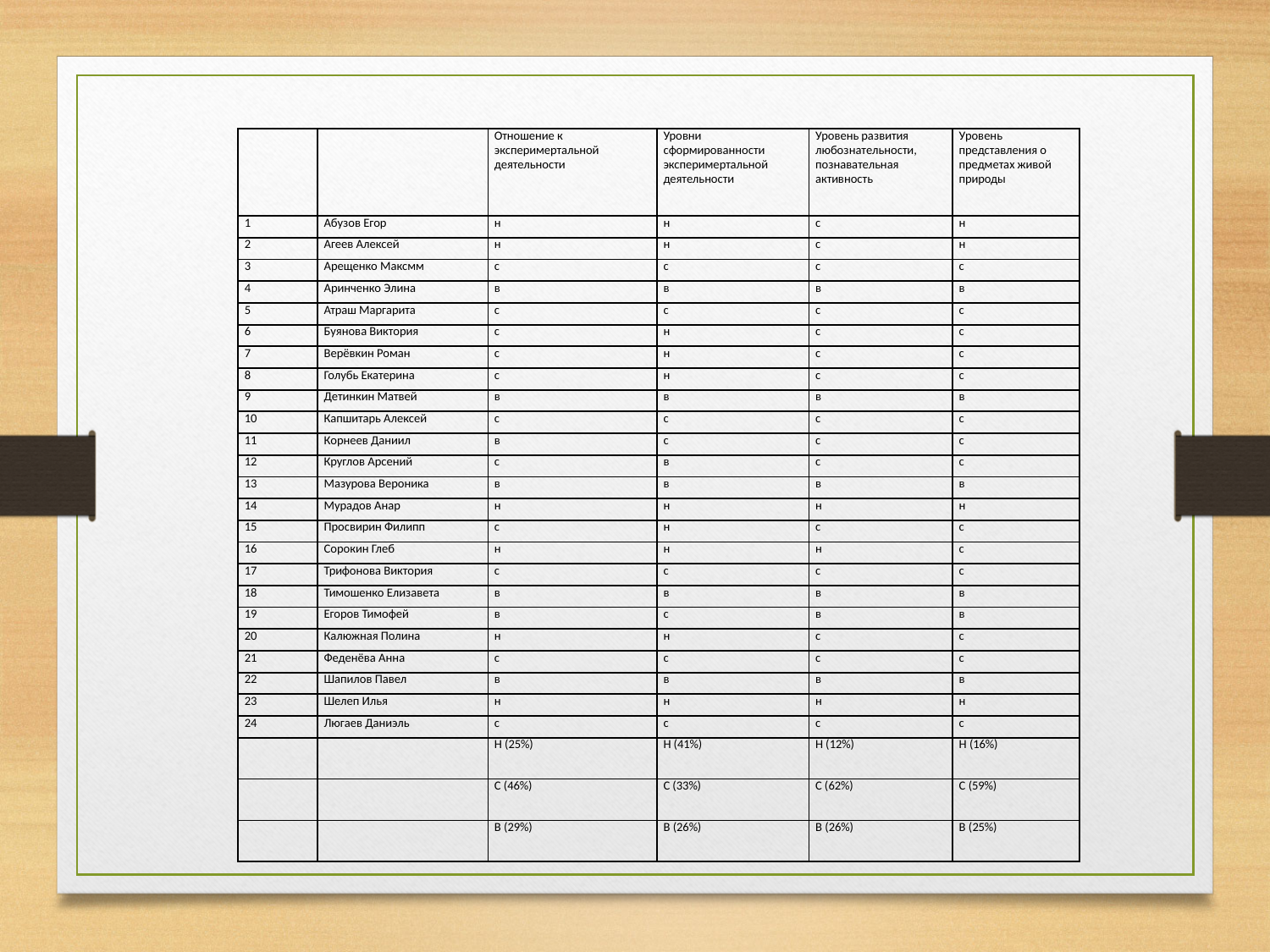

|  |  | Отношение к эксперимертальной деятельности | Уровни сформированности эксперимертальной деятельности | Уровень развития любознательности, познавательная активность | Уровень представления о предметах живой природы |
| --- | --- | --- | --- | --- | --- |
| 1 | Абузов Егор | н | н | с | н |
| 2 | Агеев Алексей | н | н | с | н |
| 3 | Арещенко Максмм | с | с | с | с |
| 4 | Аринченко Элина | в | в | в | в |
| 5 | Атраш Маргарита | с | с | с | с |
| 6 | Буянова Виктория | с | н | с | с |
| 7 | Верёвкин Роман | с | н | с | с |
| 8 | Голубь Екатерина | с | н | с | с |
| 9 | Детинкин Матвей | в | в | в | в |
| 10 | Капшитарь Алексей | с | с | с | с |
| 11 | Корнеев Даниил | в | с | с | с |
| 12 | Круглов Арсений | с | в | с | с |
| 13 | Мазурова Вероника | в | в | в | в |
| 14 | Мурадов Анар | н | н | н | н |
| 15 | Просвирин Филипп | с | н | с | с |
| 16 | Сорокин Глеб | н | н | н | с |
| 17 | Трифонова Виктория | с | с | с | с |
| 18 | Тимошенко Елизавета | в | в | в | в |
| 19 | Егоров Тимофей | в | с | в | в |
| 20 | Калюжная Полина | н | н | с | с |
| 21 | Феденёва Анна | с | с | с | с |
| 22 | Шапилов Павел | в | в | в | в |
| 23 | Шелеп Илья | н | н | н | н |
| 24 | Люгаев Даниэль | с | с | с | с |
|  |  | Н (25%) | Н (41%) | Н (12%) | Н (16%) |
|  |  | С (46%) | С (33%) | С (62%) | С (59%) |
|  |  | В (29%) | В (26%) | В (26%) | В (25%) |